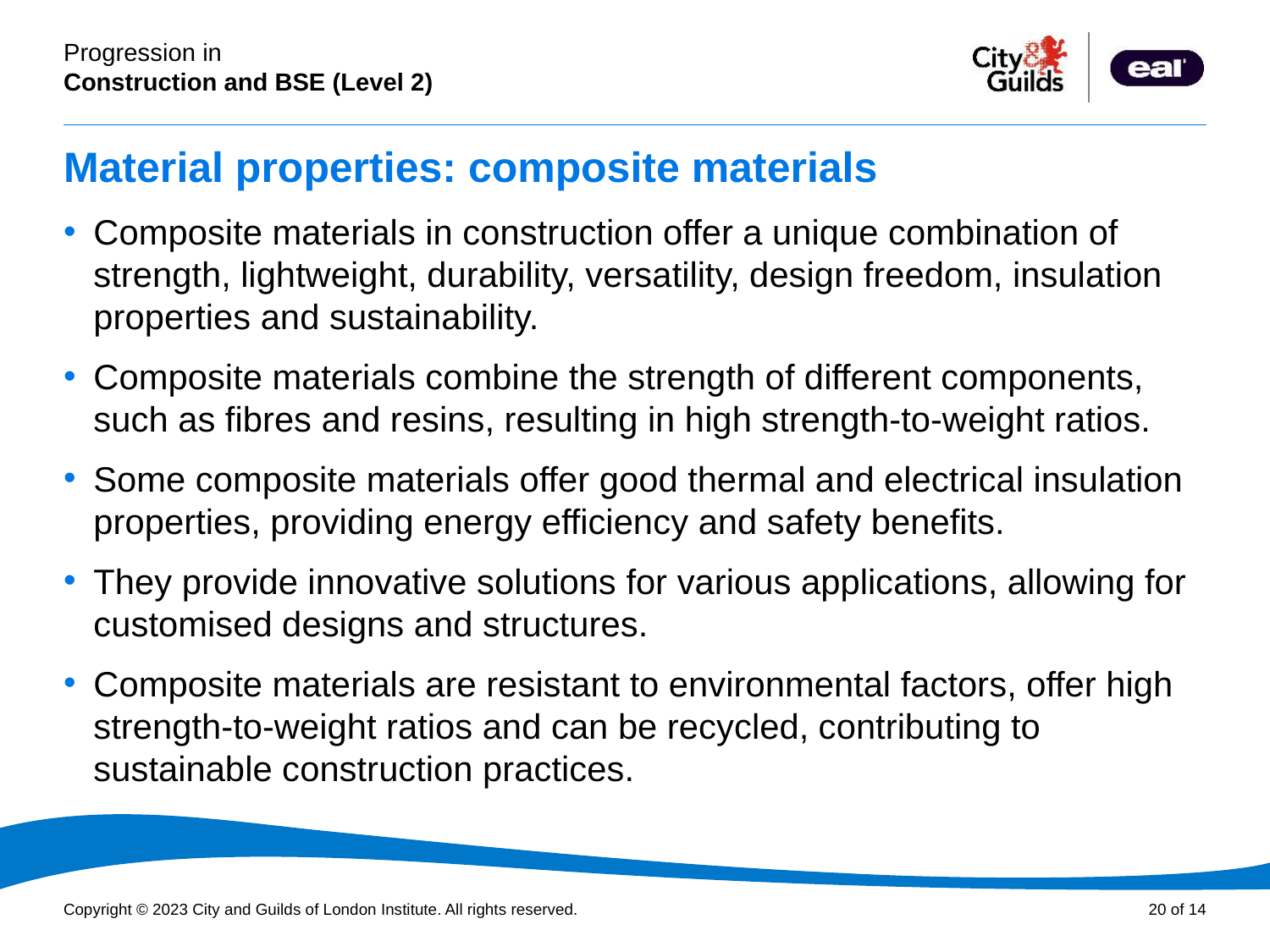

# Material properties: composite materials
Composite materials in construction offer a unique combination of strength, lightweight, durability, versatility, design freedom, insulation properties and sustainability.
Composite materials combine the strength of different components, such as fibres and resins, resulting in high strength-to-weight ratios.
Some composite materials offer good thermal and electrical insulation properties, providing energy efficiency and safety benefits.
They provide innovative solutions for various applications, allowing for customised designs and structures.
Composite materials are resistant to environmental factors, offer high strength-to-weight ratios and can be recycled, contributing to sustainable construction practices.